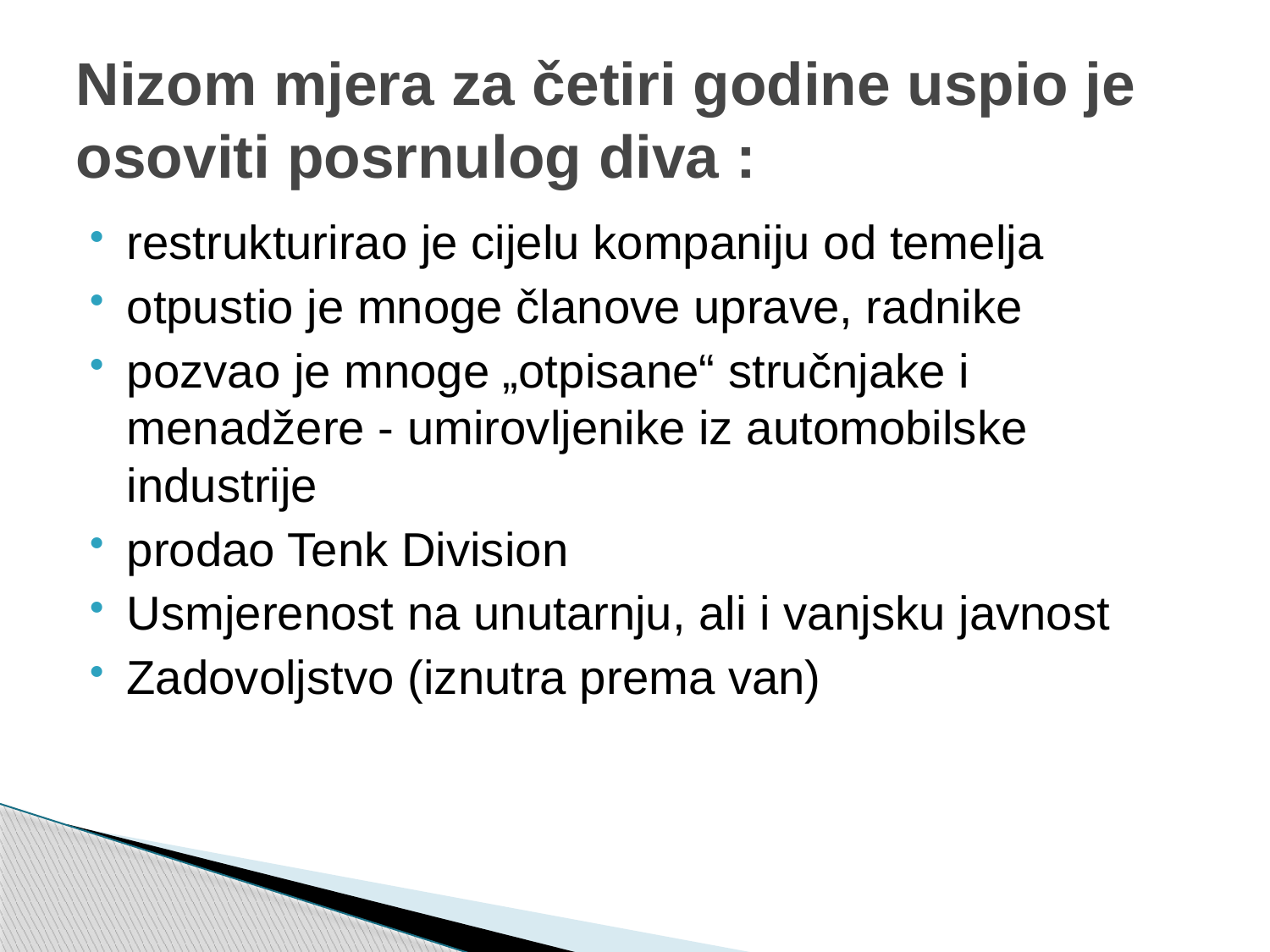

# Nizom mjera za četiri godine uspio je osoviti posrnulog diva :
restrukturirao je cijelu kompaniju od temelja
otpustio je mnoge članove uprave, radnike
pozvao je mnoge „otpisane“ stručnjake i menadžere - umirovljenike iz automobilske industrije
prodao Tenk Division
Usmjerenost na unutarnju, ali i vanjsku javnost
Zadovoljstvo (iznutra prema van)